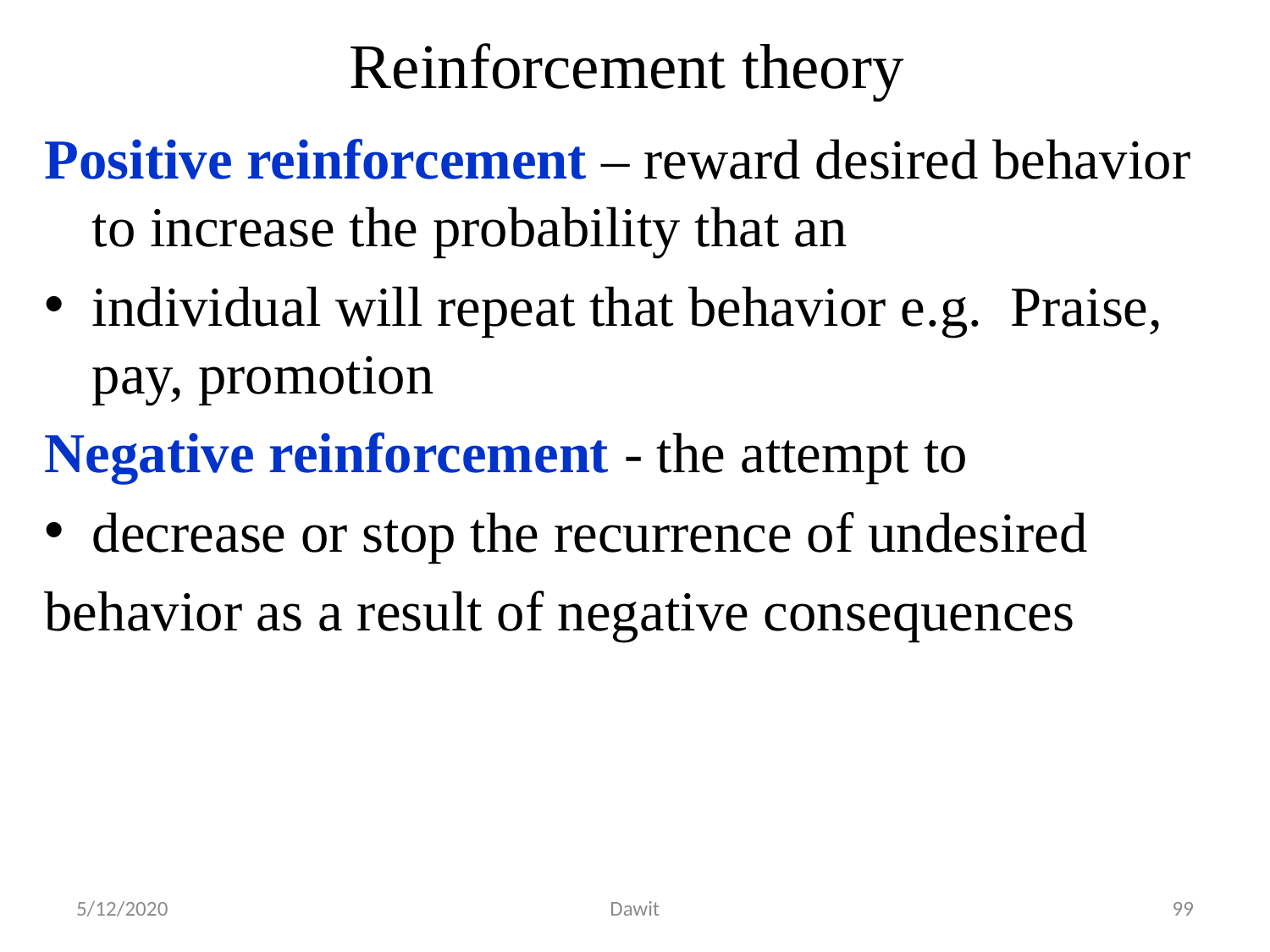

# Reinforcement theory
Positive reinforcement – reward desired behavior to increase the probability that an
individual will repeat that behavior e.g.  Praise, pay, promotion
Negative reinforcement - the attempt to
decrease or stop the recurrence of undesired
behavior as a result of negative consequences

5/12/2020
Dawit
99